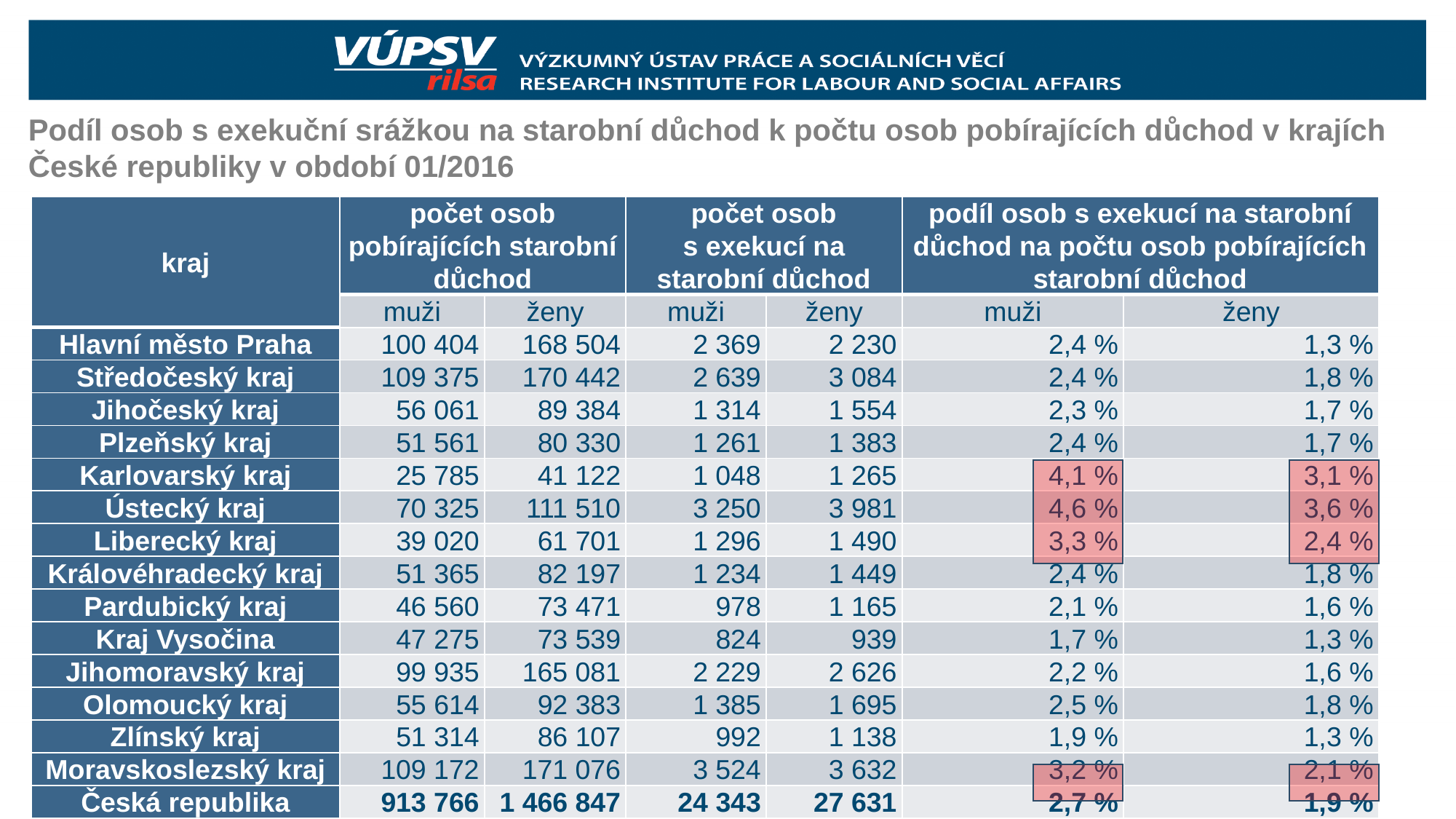

# Podíl osob s exekuční srážkou na starobní důchod k počtu osob pobírajících důchod v krajích České republiky v období 01/2016
| kraj | počet osob pobírajících starobní důchod |  | počet osob s exekucí na starobní důchod |  | podíl osob s exekucí na starobní důchod na počtu osob pobírajících starobní důchod |  |
| --- | --- | --- | --- | --- | --- | --- |
|  | muži | ženy | muži | ženy | muži | ženy |
| Hlavní město Praha | 100 404 | 168 504 | 2 369 | 2 230 | 2,4 % | 1,3 % |
| Středočeský kraj | 109 375 | 170 442 | 2 639 | 3 084 | 2,4 % | 1,8 % |
| Jihočeský kraj | 56 061 | 89 384 | 1 314 | 1 554 | 2,3 % | 1,7 % |
| Plzeňský kraj | 51 561 | 80 330 | 1 261 | 1 383 | 2,4 % | 1,7 % |
| Karlovarský kraj | 25 785 | 41 122 | 1 048 | 1 265 | 4,1 % | 3,1 % |
| Ústecký kraj | 70 325 | 111 510 | 3 250 | 3 981 | 4,6 % | 3,6 % |
| Liberecký kraj | 39 020 | 61 701 | 1 296 | 1 490 | 3,3 % | 2,4 % |
| Královéhradecký kraj | 51 365 | 82 197 | 1 234 | 1 449 | 2,4 % | 1,8 % |
| Pardubický kraj | 46 560 | 73 471 | 978 | 1 165 | 2,1 % | 1,6 % |
| Kraj Vysočina | 47 275 | 73 539 | 824 | 939 | 1,7 % | 1,3 % |
| Jihomoravský kraj | 99 935 | 165 081 | 2 229 | 2 626 | 2,2 % | 1,6 % |
| Olomoucký kraj | 55 614 | 92 383 | 1 385 | 1 695 | 2,5 % | 1,8 % |
| Zlínský kraj | 51 314 | 86 107 | 992 | 1 138 | 1,9 % | 1,3 % |
| Moravskoslezský kraj | 109 172 | 171 076 | 3 524 | 3 632 | 3,2 % | 2,1 % |
| Česká republika | 913 766 | 1 466 847 | 24 343 | 27 631 | 2,7 % | 1,9 % |